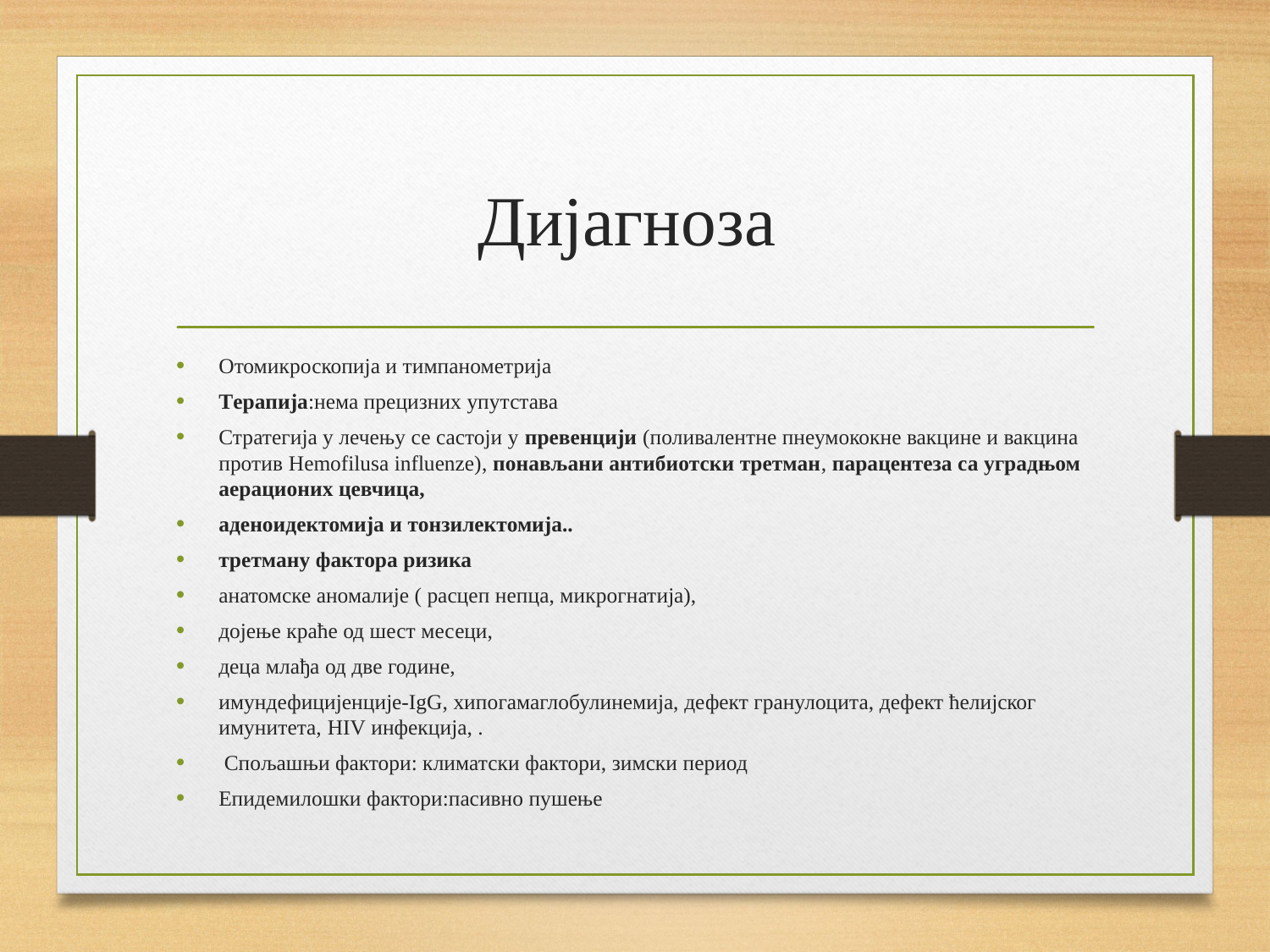

# Дијагноза
Отомикроскопија и тимпанометрија
Тeрапија:нема прецизних упутстава
Стратегија у лечењу се састоји у превенцији (поливалентне пнеумококне вакцине и вакцина против Hemofilusa influenze), понављани антибиотски третман, парацентеза са уградњом аерационих цевчица,
аденоидектомија и тонзилектомија..
третману фактора ризика
анатомске аномалије ( расцеп непца, микрогнатија),
дојење краће од шест месеци,
деца млађа од две године,
имундефицијенције-IgG, хипогамаглобулинемија, дефект гранулоцита, дефект ћелијског имунитета, HIV инфекција, .
 Спољашњи фактори: климатски фактори, зимски период
Епидемилошки фактори:пасивно пушење